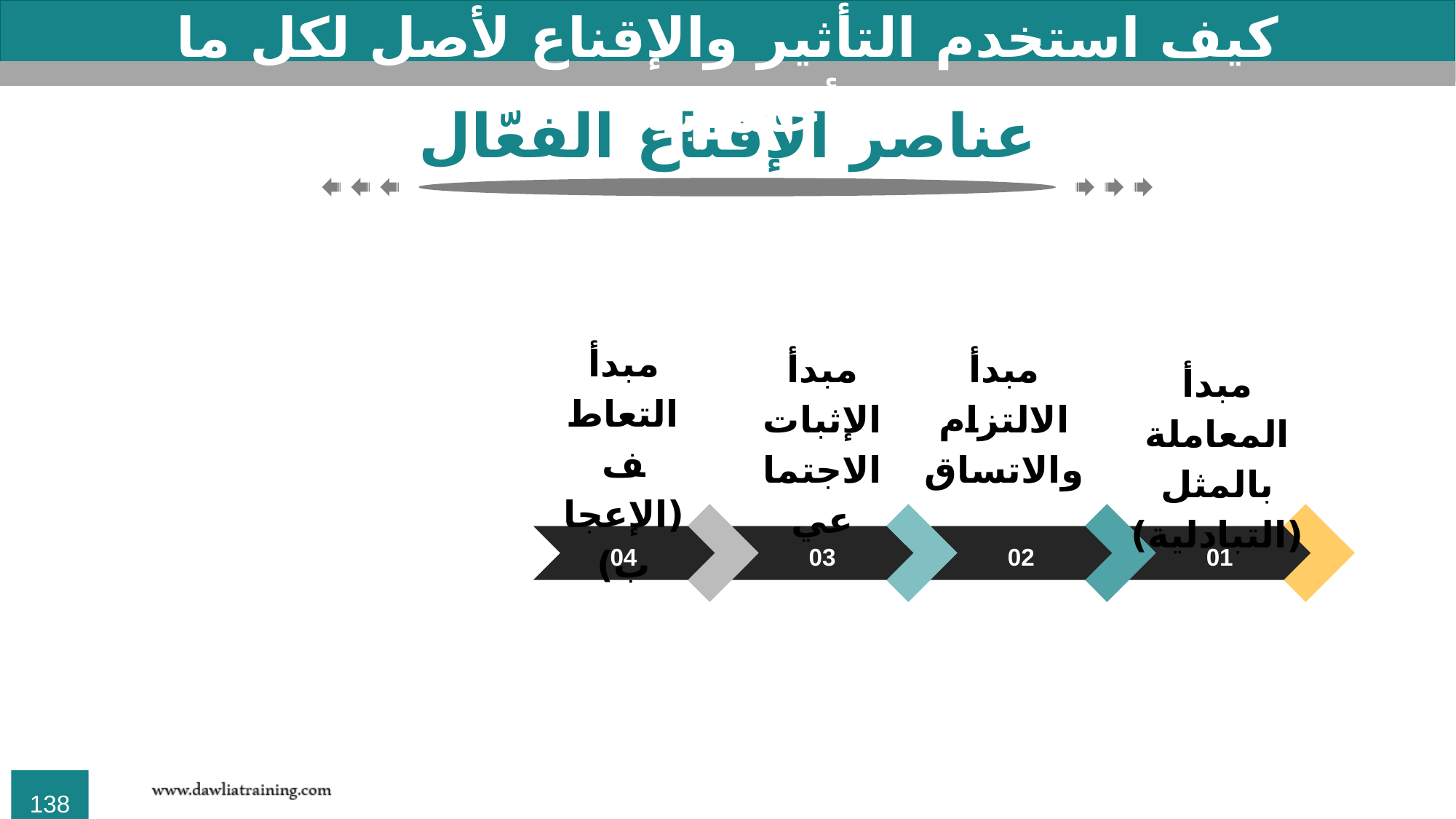

كيف استخدم التأثير والإقناع لأصل لكل ما أحلم به؟
عناصر الإقناع الفعّال

مبدأ التعاطف (الإعجاب)

04
مبدأ الالتزام والاتساق

02
مبدأ الإثبات الاجتماعي

03
مبدأ المعاملة بالمثل (التبادلية)

01